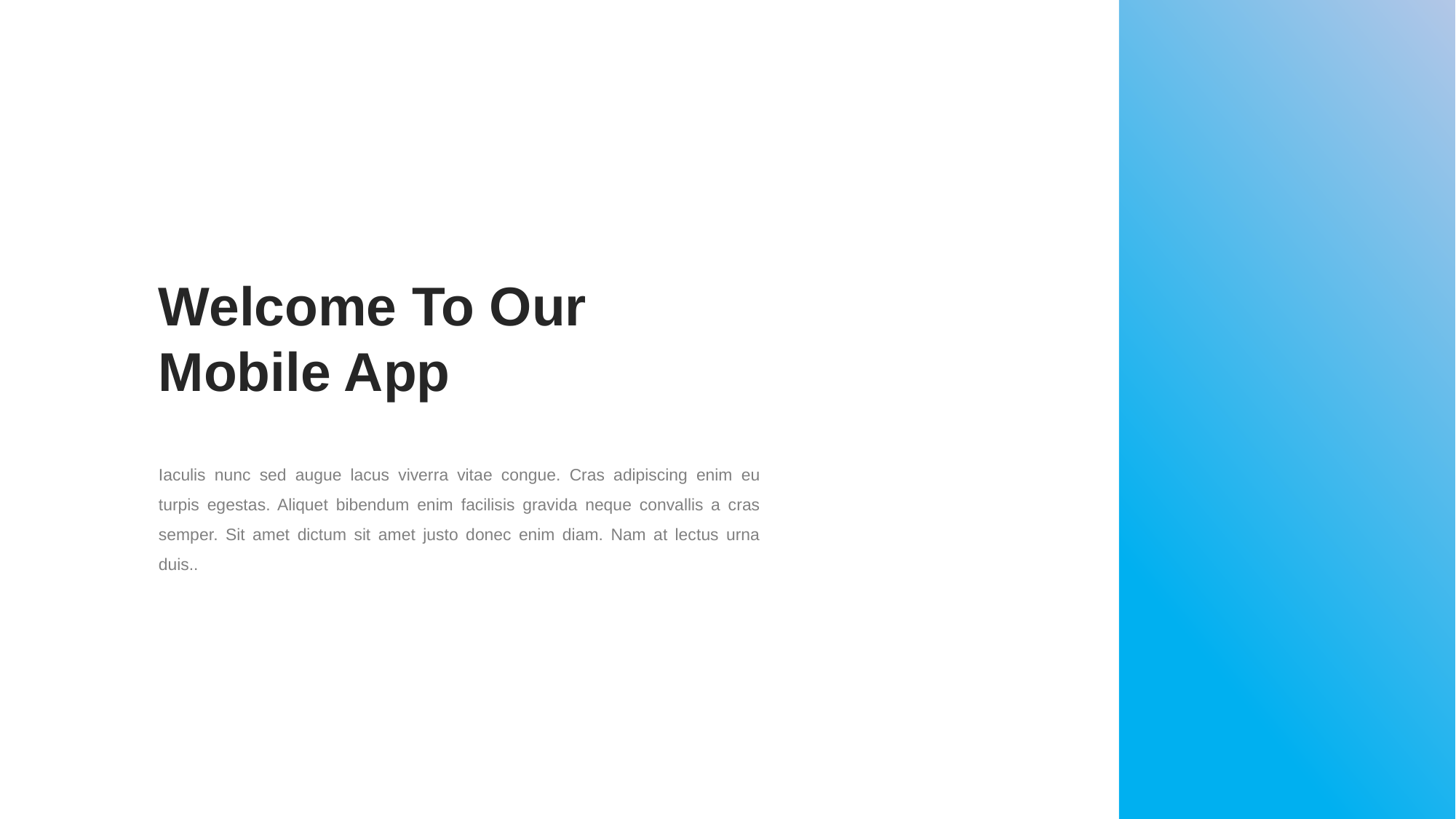

Welcome To Our Mobile App
Iaculis nunc sed augue lacus viverra vitae congue. Cras adipiscing enim eu turpis egestas. Aliquet bibendum enim facilisis gravida neque convallis a cras semper. Sit amet dictum sit amet justo donec enim diam. Nam at lectus urna duis..